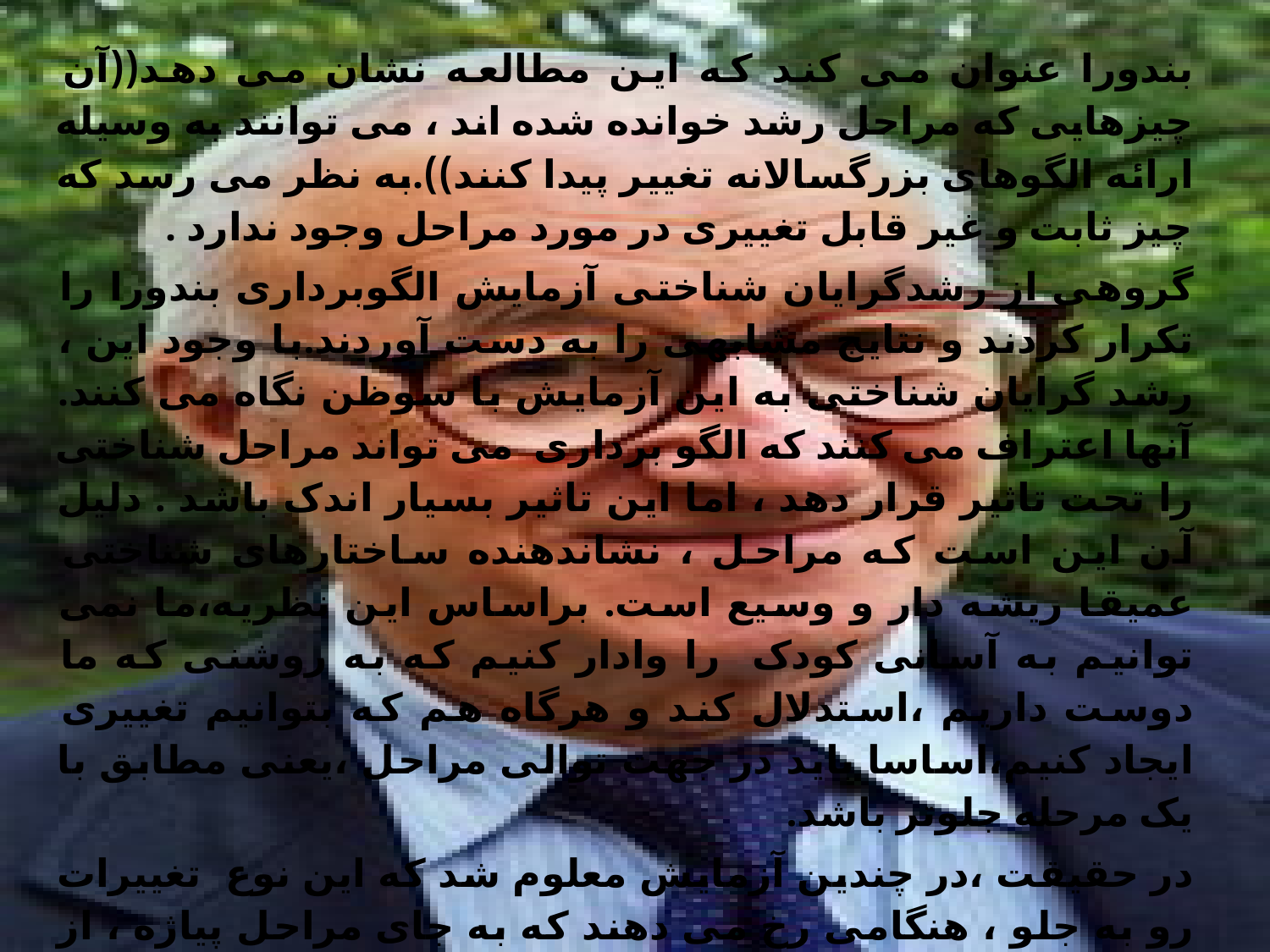

بندورا عنوان می کند که این مطالعه نشان می دهد((آن چیزهایی که مراحل رشد خوانده شده اند ، می توانند به وسیله ارائه الگوهای بزرگسالانه تغییر پیدا کنند)).به نظر می رسد که چیز ثابت و غیر قابل تغییری در مورد مراحل وجود ندارد .
گروهی از رشدگرایان شناختی آزمایش الگوبرداری بندورا را تکرار کردند و نتایج مشابهی را به دست آوردند.با وجود این ، رشد گرایان شناختی به این آزمایش با سوظن نگاه می کنند. آنها اعتراف می کنند که الگو برداری  می تواند مراحل شناختی را تحت تاثیر قرار دهد ، اما این تاثیر بسیار اندک باشد . دلیل آن این است که مراحل ، نشاندهنده ساختارهای شناختی عمیقا ریشه دار و وسیع است. براساس این نظریه،ما نمی توانیم به آسانی کودک  را وادار کنیم که به روشنی که ما دوست داریم ،استدلال کند و هرگاه هم که بتوانیم تغییری ایجاد کنیم،اساسا باید در جهت توالی مراحل ،یعنی مطابق با یک مرحله جلوتر باشد.
در حقیقت ،در چندین آزمایش معلوم شد که این نوع  تغییرات رو به جلو ، هنگامی رخ می دهند که به جای مراحل پیاژه ، از مراحل کلبرگ استفاده شود .کلبرگ عنوان می کند که این امر به این دلیل اتفاق می افتد که مراحل او ساختارهای شناختی وسیع تری را نسبت به مراحل رشد اخلاقی پیاژه،در بر می گیرد و بنابراین تغییر در مراحل او ،مشکل تر است. با این حال ، همان طور که بندورا عنوان کرد , اثر الگوبرداری در این مطالعات ، کم فروغ و ضعیف بود.منبع(نظریه های رشد ) ( .۲۷۲ -۲۷۶ ) مترجم:  دکتر خوی نژاد ،دکتر رجایی  نویسنده: ویلیام کرین